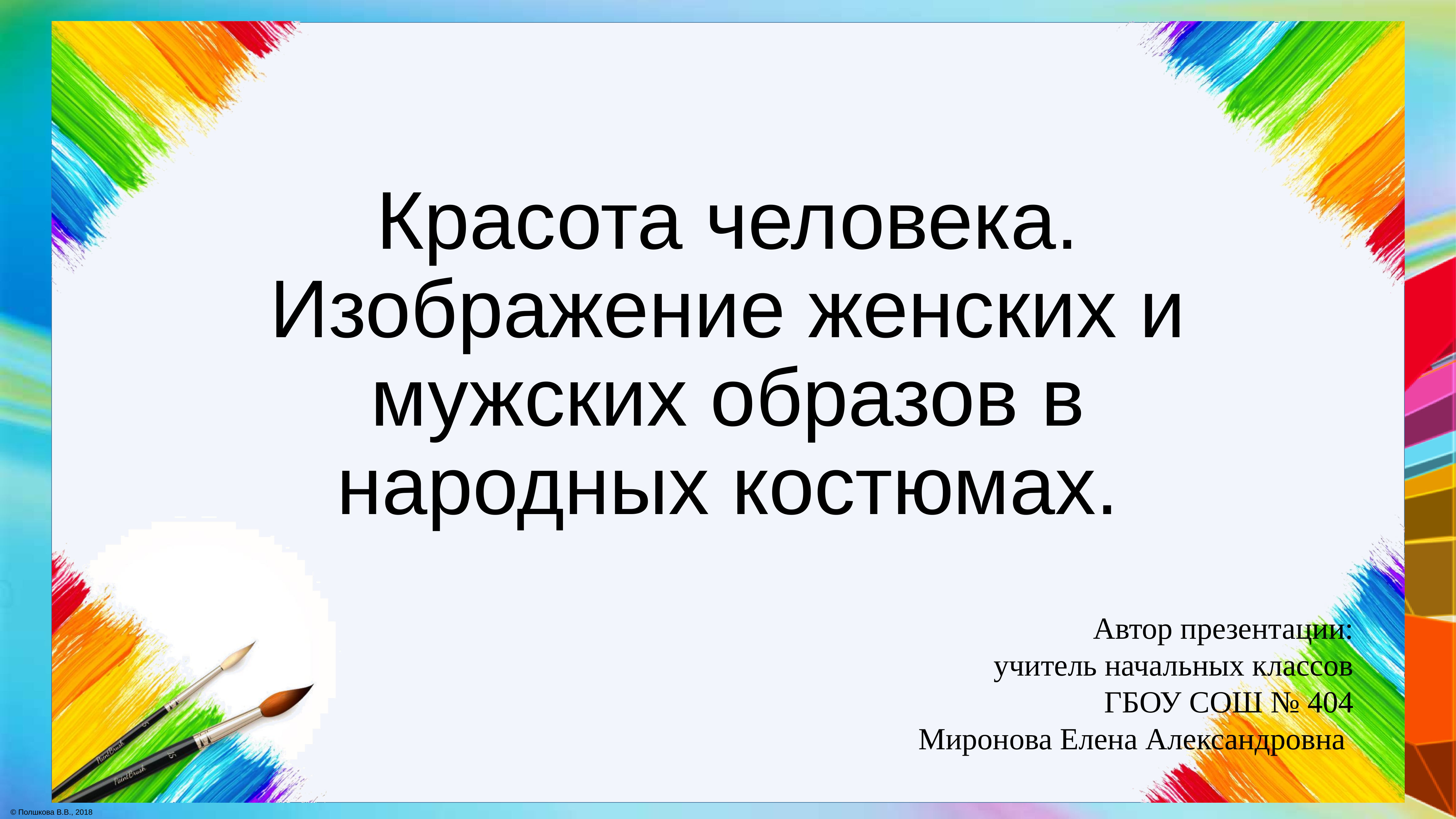

# Красота человека. Изображение женских и мужских образов в народных костюмах.
Автор презентации:
учитель начальных классов
ГБОУ СОШ № 404
Миронова Елена Александровна